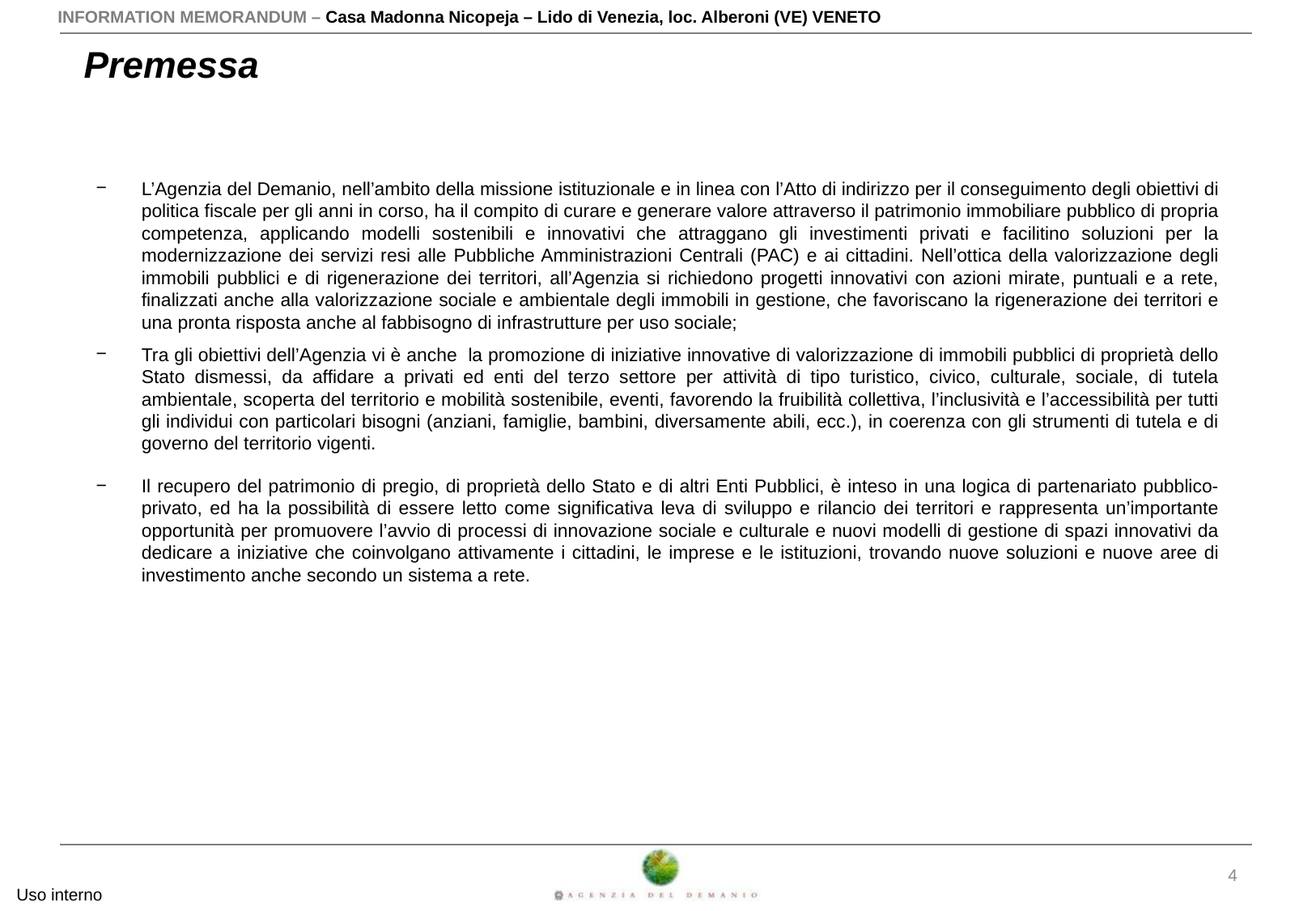

Premessa
L’Agenzia del Demanio, nell’ambito della missione istituzionale e in linea con l’Atto di indirizzo per il conseguimento degli obiettivi di politica fiscale per gli anni in corso, ha il compito di curare e generare valore attraverso il patrimonio immobiliare pubblico di propria competenza, applicando modelli sostenibili e innovativi che attraggano gli investimenti privati e facilitino soluzioni per la modernizzazione dei servizi resi alle Pubbliche Amministrazioni Centrali (PAC) e ai cittadini. Nell’ottica della valorizzazione degli immobili pubblici e di rigenerazione dei territori, all’Agenzia si richiedono progetti innovativi con azioni mirate, puntuali e a rete, finalizzati anche alla valorizzazione sociale e ambientale degli immobili in gestione, che favoriscano la rigenerazione dei territori e una pronta risposta anche al fabbisogno di infrastrutture per uso sociale;
Tra gli obiettivi dell’Agenzia vi è anche  la promozione di iniziative innovative di valorizzazione di immobili pubblici di proprietà dello Stato dismessi, da affidare a privati ed enti del terzo settore per attività di tipo turistico, civico, culturale, sociale, di tutela ambientale, scoperta del territorio e mobilità sostenibile, eventi, favorendo la fruibilità collettiva, l’inclusività e l’accessibilità per tutti gli individui con particolari bisogni (anziani, famiglie, bambini, diversamente abili, ecc.), in coerenza con gli strumenti di tutela e di governo del territorio vigenti.
Il recupero del patrimonio di pregio, di proprietà dello Stato e di altri Enti Pubblici, è inteso in una logica di partenariato pubblico-privato, ed ha la possibilità di essere letto come significativa leva di sviluppo e rilancio dei territori e rappresenta un’importante opportunità per promuovere l’avvio di processi di innovazione sociale e culturale e nuovi modelli di gestione di spazi innovativi da dedicare a iniziative che coinvolgano attivamente i cittadini, le imprese e le istituzioni, trovando nuove soluzioni e nuove aree di investimento anche secondo un sistema a rete.

4